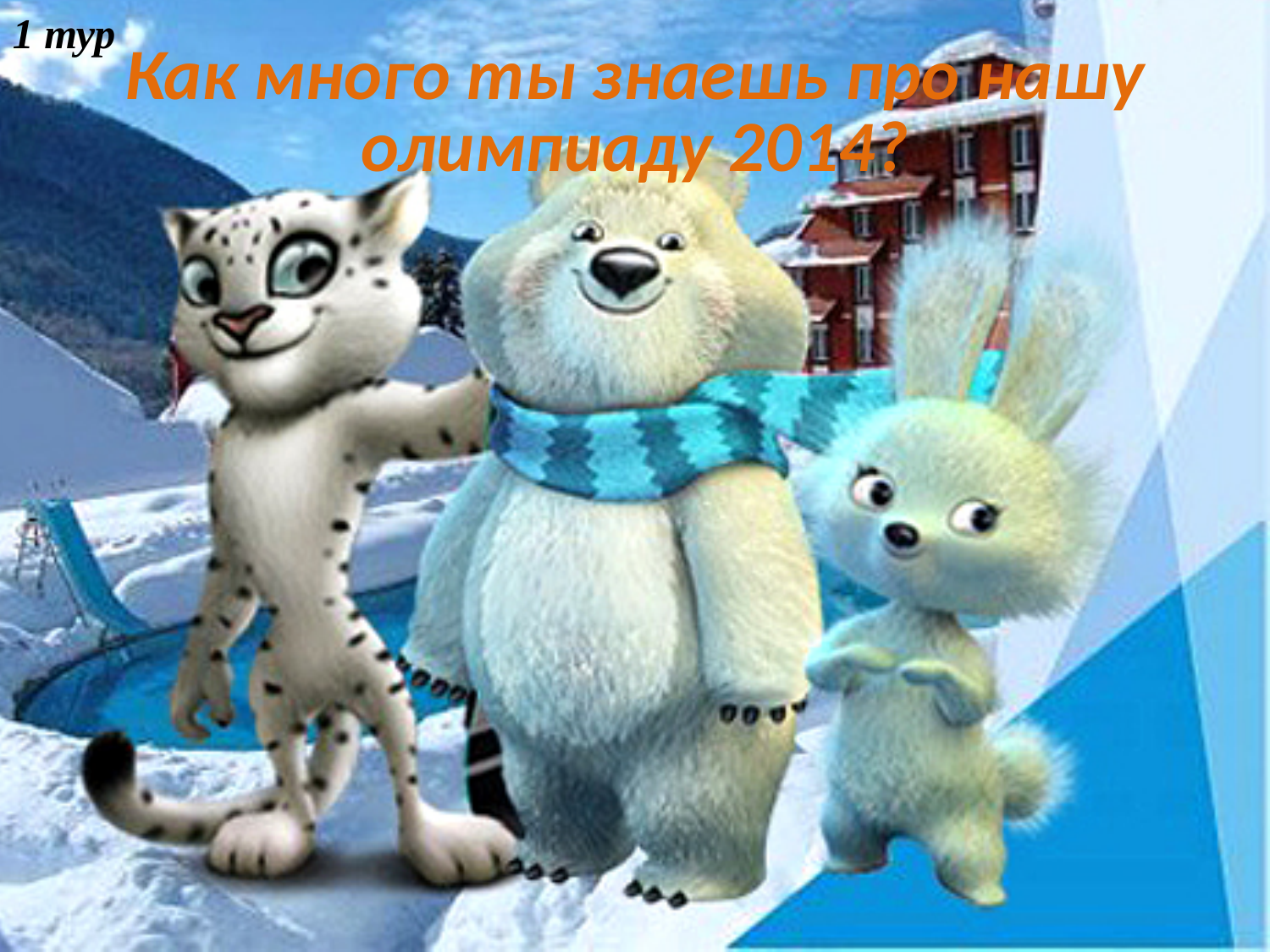

1 тур
# Как много ты знаешь про нашу олимпиаду 2014?